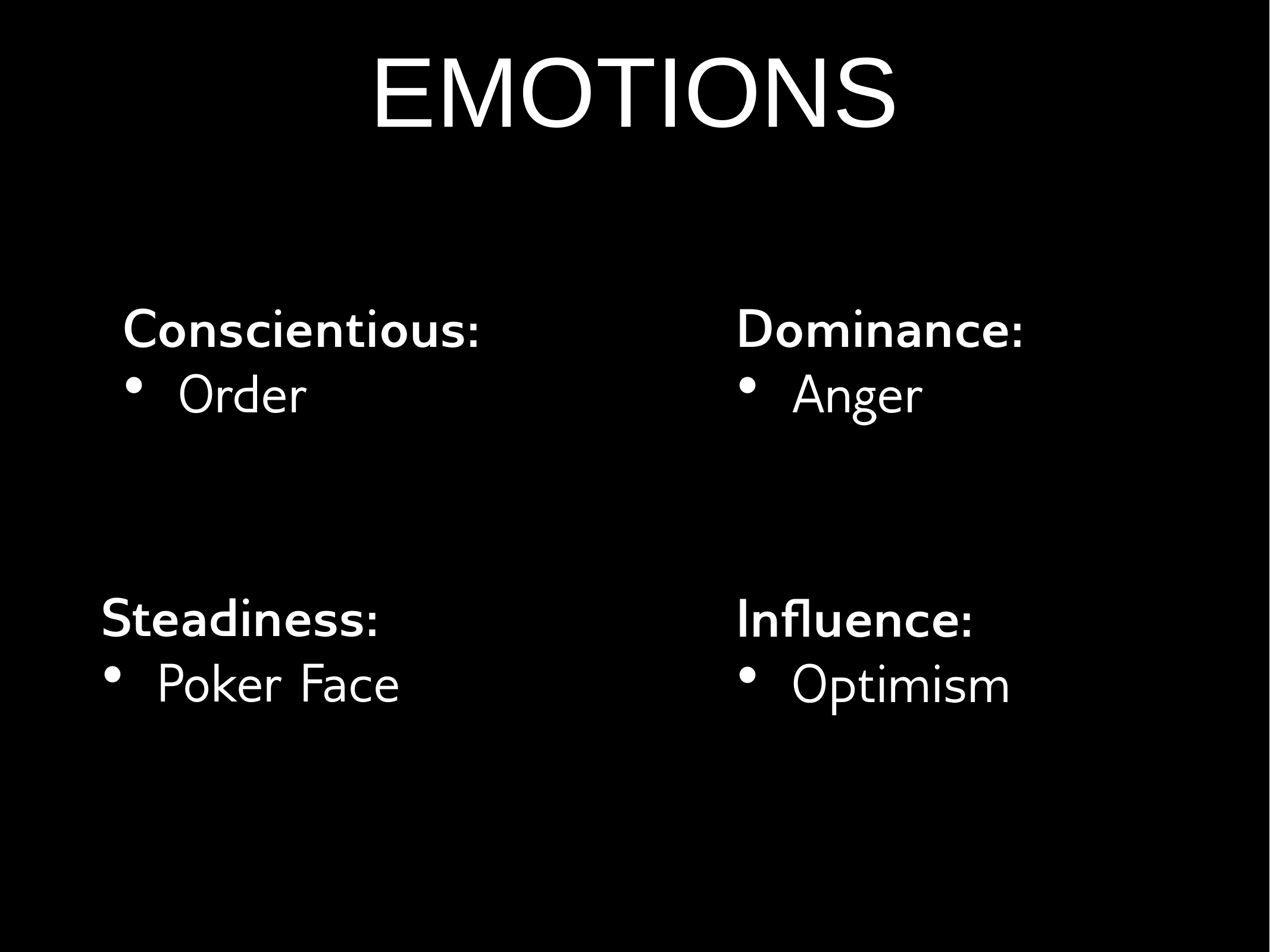

EMOTIONS
Conscientious:
  Order
Dominance:
  Anger
Steadiness:
  Poker Face
Influence:
  Optimism